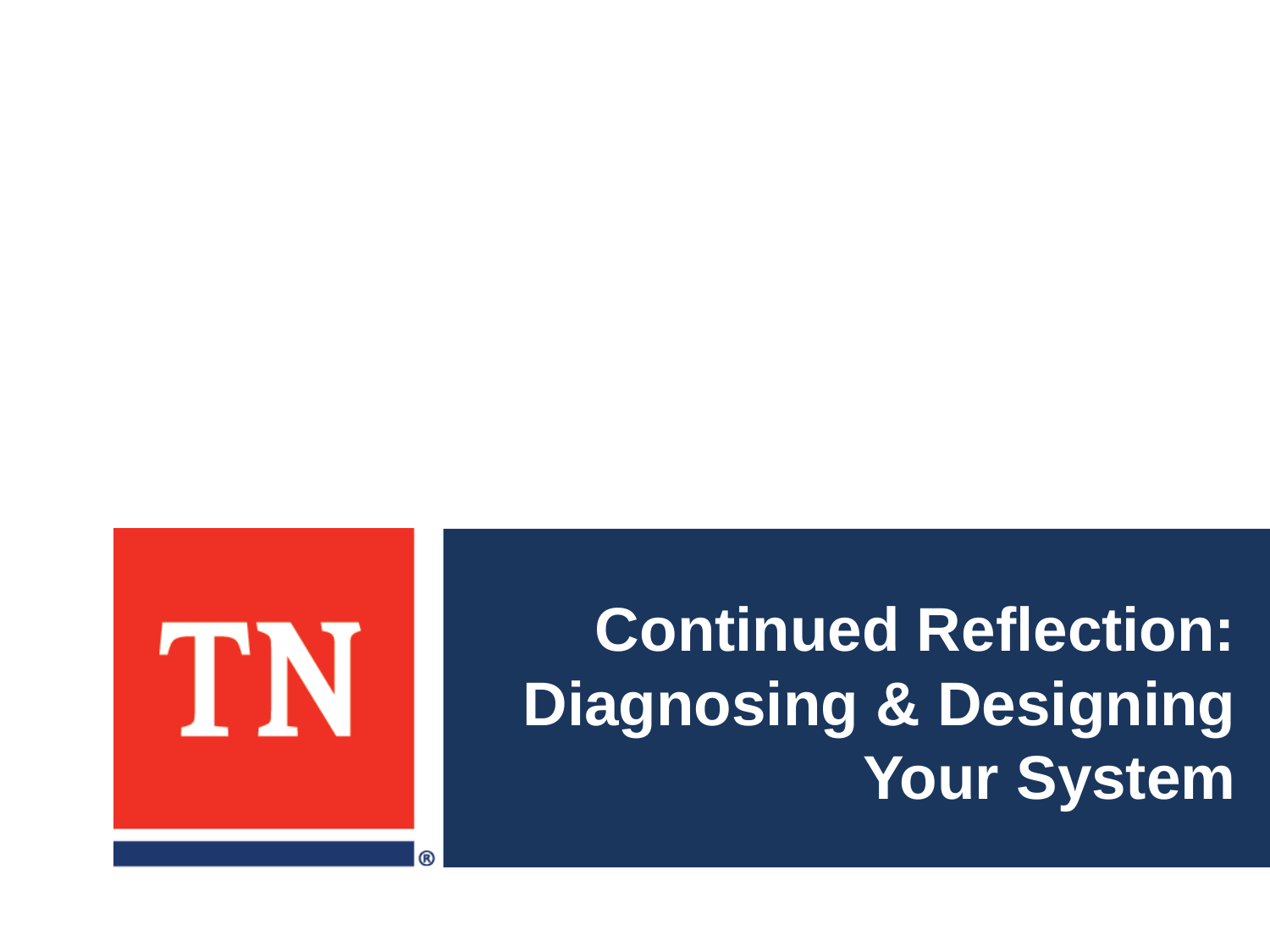

# Continued Reflection: Diagnosing & Designing Your System